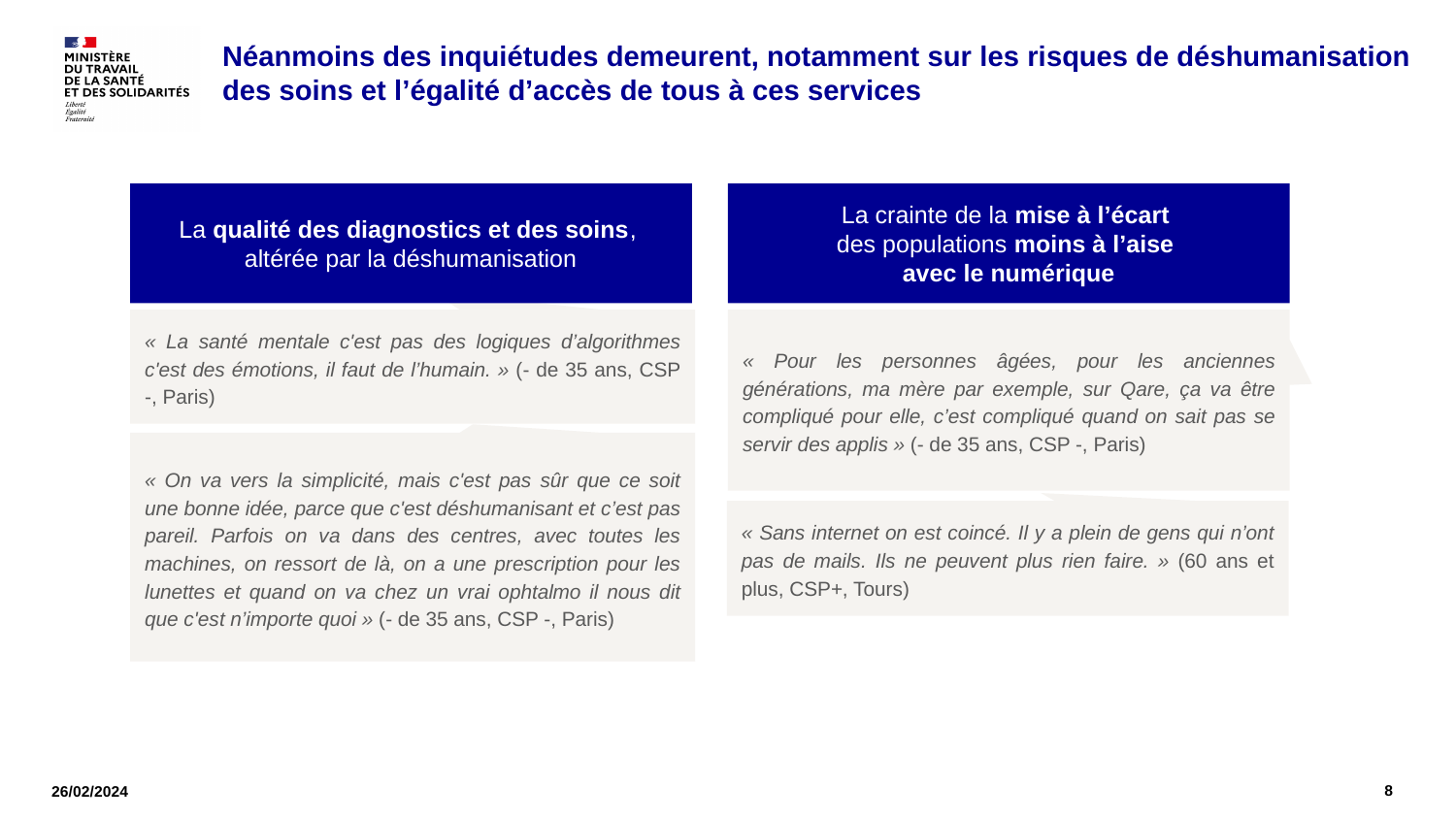

Néanmoins des inquiétudes demeurent, notamment sur les risques de déshumanisation des soins et l’égalité d’accès de tous à ces services
La qualité des diagnostics et des soins,
altérée par la déshumanisation
La crainte de la mise à l’écart
des populations moins à l’aise
avec le numérique
« La santé mentale c'est pas des logiques d’algorithmes c'est des émotions, il faut de l’humain. » (- de 35 ans, CSP -, Paris)
« Pour les personnes âgées, pour les anciennes générations, ma mère par exemple, sur Qare, ça va être compliqué pour elle, c’est compliqué quand on sait pas se servir des applis » (- de 35 ans, CSP -, Paris)
« On va vers la simplicité, mais c'est pas sûr que ce soit une bonne idée, parce que c'est déshumanisant et c’est pas pareil. Parfois on va dans des centres, avec toutes les machines, on ressort de là, on a une prescription pour les lunettes et quand on va chez un vrai ophtalmo il nous dit que c'est n’importe quoi » (- de 35 ans, CSP -, Paris)
« Sans internet on est coincé. Il y a plein de gens qui n’ont pas de mails. Ils ne peuvent plus rien faire. » (60 ans et plus, CSP+, Tours)
8
26/02/2024